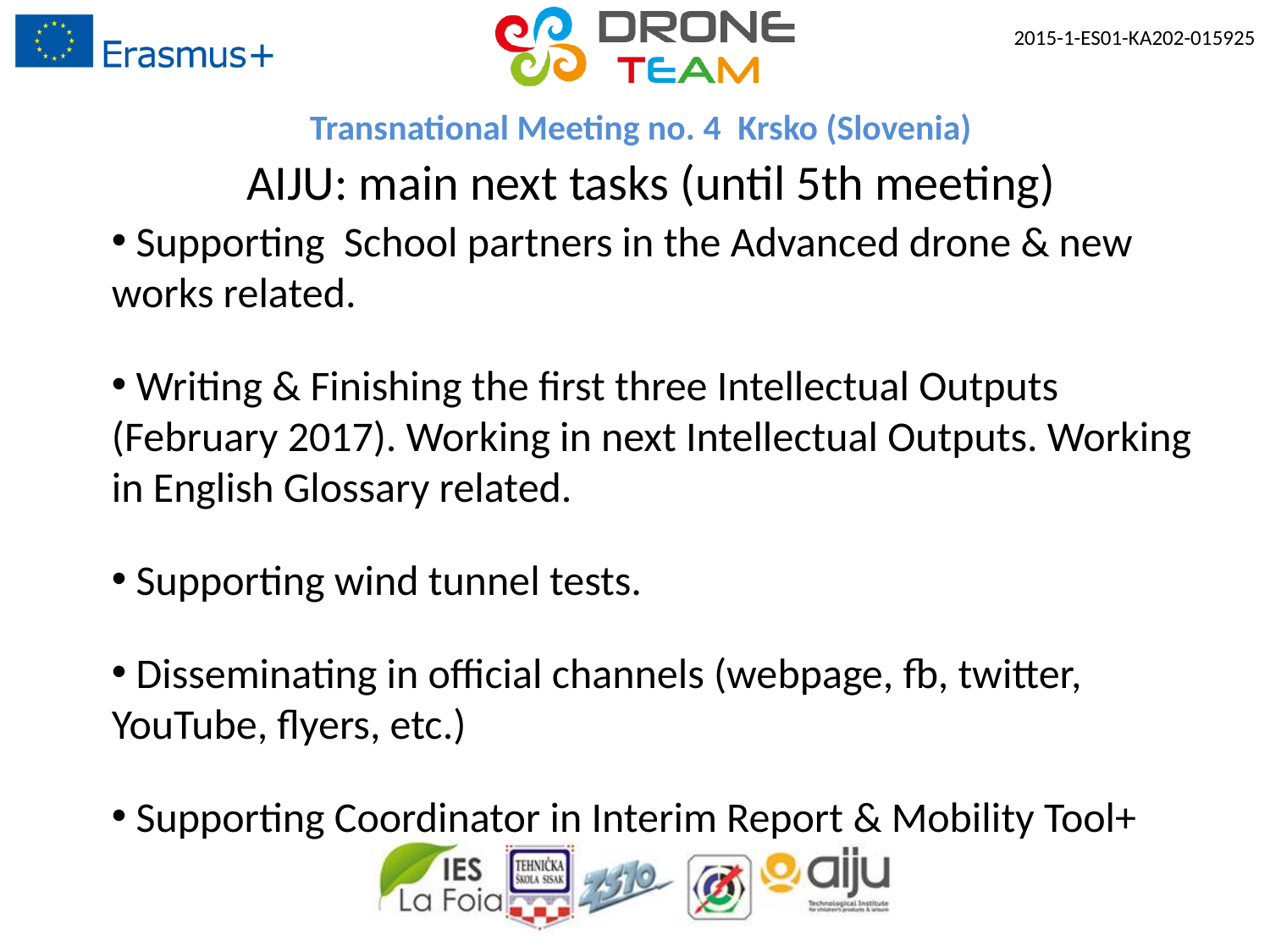

# Transnational Meeting no. 4  Krsko (Slovenia)
AIJU: main next tasks (until 5th meeting)
 Supporting  School partners in the Advanced drone & new works related.
 Writing & Finishing the first three Intellectual Outputs (February 2017). Working in next Intellectual Outputs. Working in English Glossary related.
 Supporting wind tunnel tests.
 Disseminating in official channels (webpage, fb, twitter, YouTube, flyers, etc.)
 Supporting Coordinator in Interim Report & Mobility Tool+